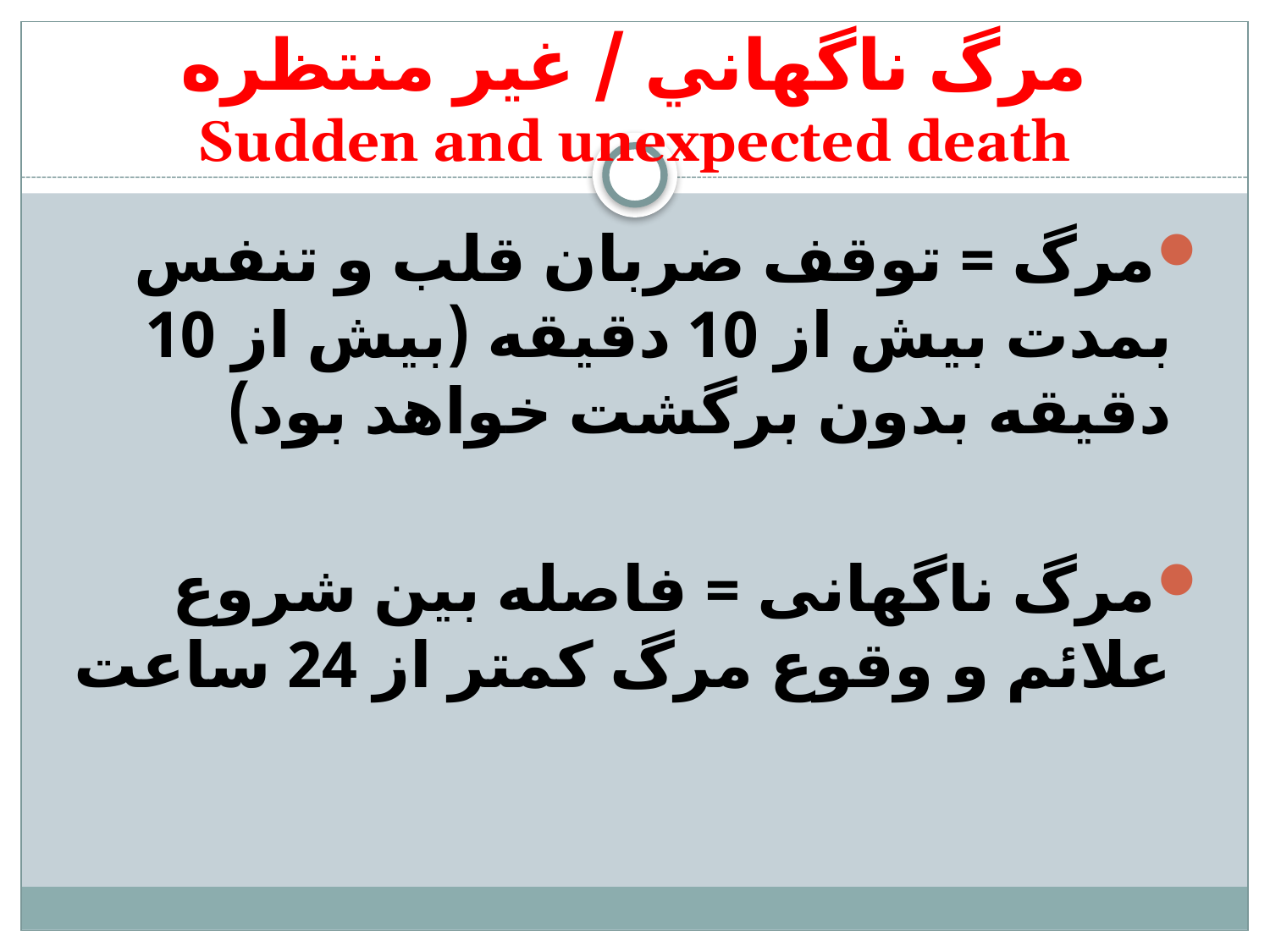

# مرگ ناگهاني / غير منتظره Sudden and unexpected death
مرگ = توقف ضربان قلب و تنفس بمدت بیش از 10 دقیقه (بیش از 10 دقیقه بدون برگشت خواهد بود)

مرگ ناگهانی = فاصله بین شروع علائم و وقوع مرگ کمتر از 24 ساعت